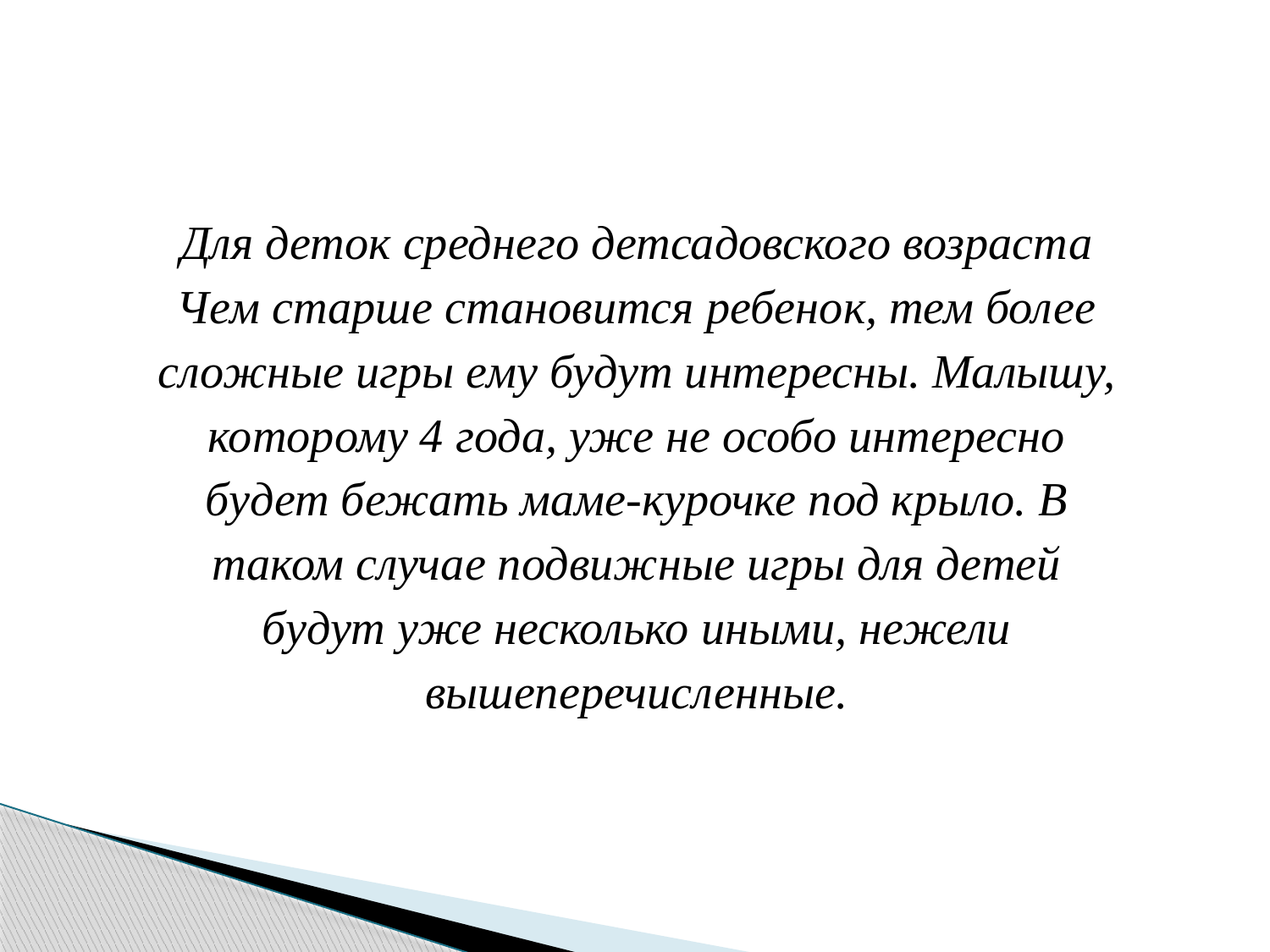

#
Для деток среднего детсадовского возраста
Чем старше становится ребенок, тем более
сложные игры ему будут интересны. Малышу,
которому 4 года, уже не особо интересно
будет бежать маме-курочке под крыло. В
таком случае подвижные игры для детей
будут уже несколько иными, нежели
вышеперечисленные.